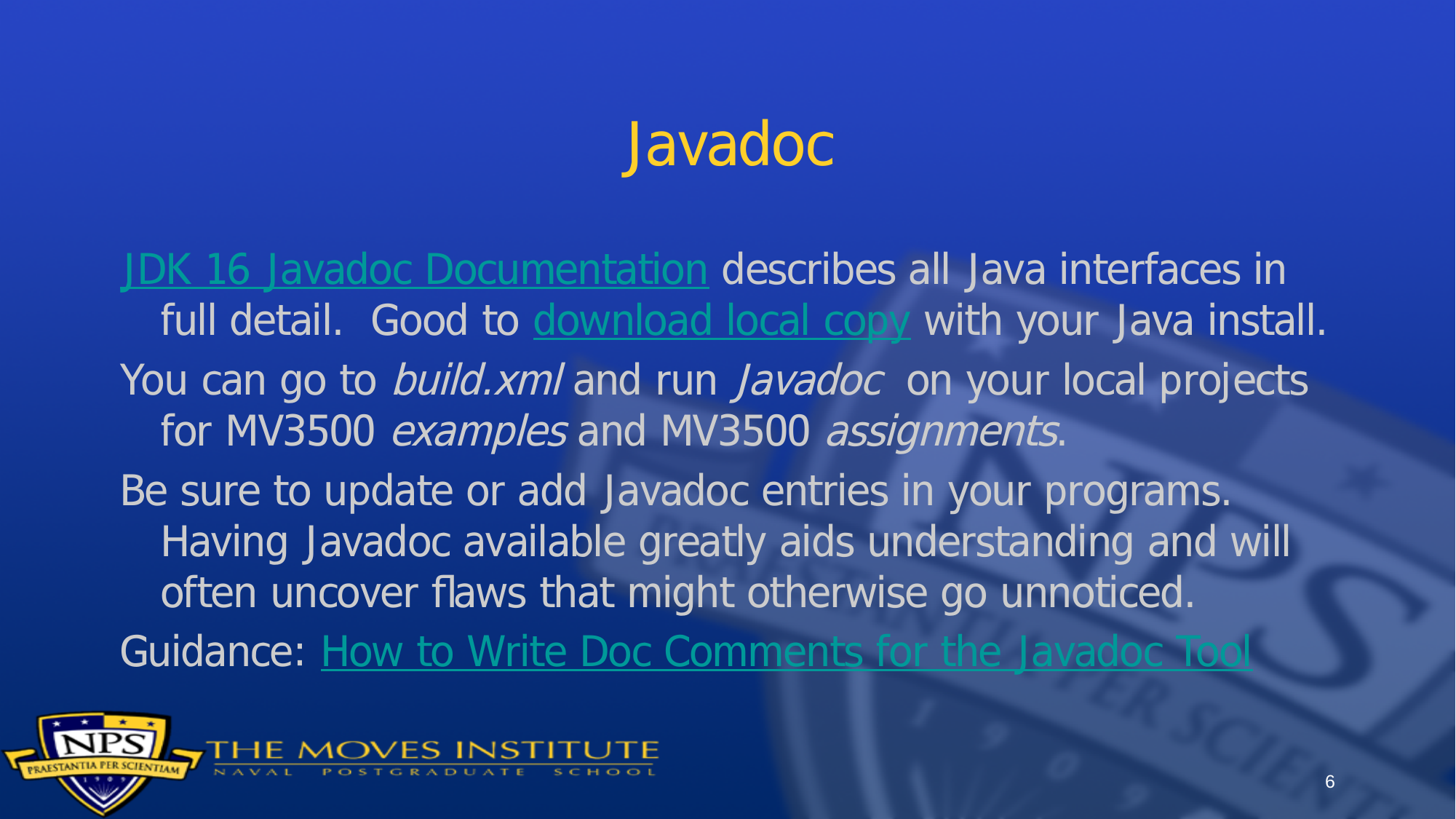

# Javadoc
JDK 16 Javadoc Documentation describes all Java interfaces in full detail.  Good to download local copy with your Java install.
You can go to build.xml and run Javadoc  on your local projects for MV3500 examples and MV3500 assignments.
Be sure to update or add Javadoc entries in your programs.  Having Javadoc available greatly aids understanding and will often uncover flaws that might otherwise go unnoticed.
Guidance: How to Write Doc Comments for the Javadoc Tool
6